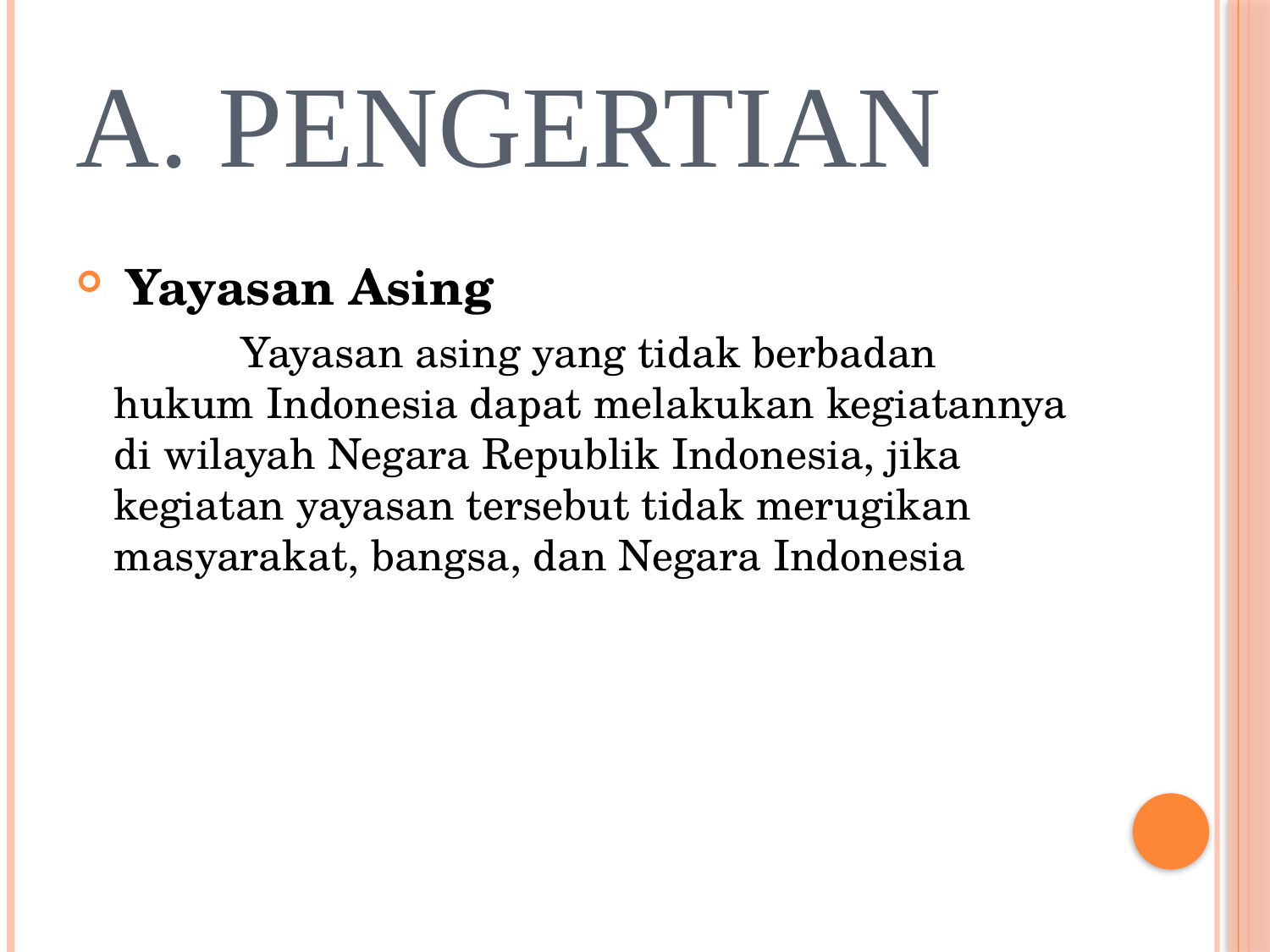

# a. Pengertian
 Yayasan Asing
		Yayasan asing yang tidak berbadan hukum Indonesia dapat melakukan kegiatannya di wilayah Negara Republik Indonesia, jika kegiatan yayasan tersebut tidak merugikan masyarakat, bangsa, dan Negara Indonesia